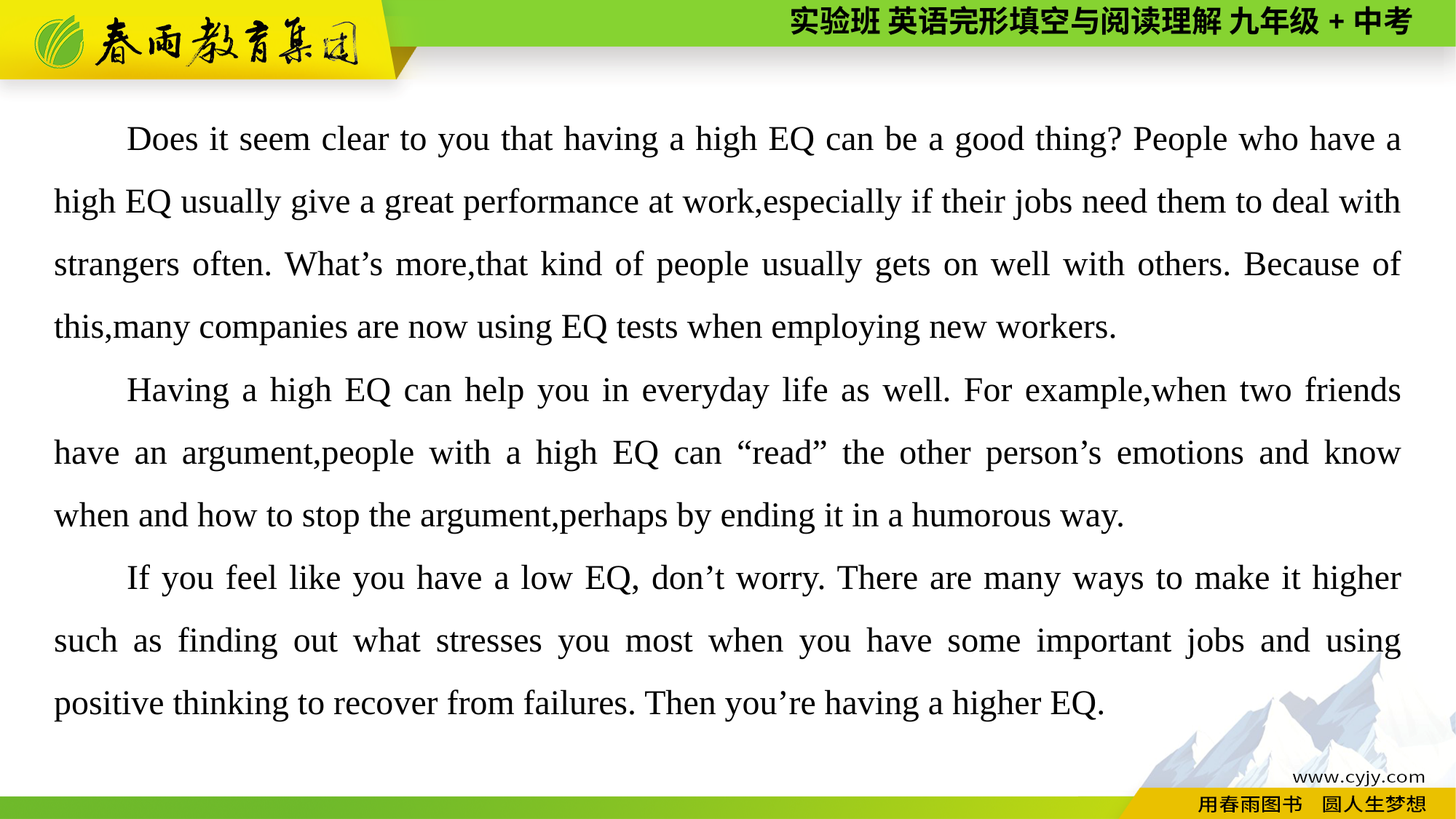

Does it seem clear to you that having a high EQ can be a good thing? People who have a high EQ usually give a great performance at work,especially if their jobs need them to deal with strangers often. What’s more,that kind of people usually gets on well with others. Because of this,many companies are now using EQ tests when employing new workers.
Having a high EQ can help you in everyday life as well. For example,when two friends have an argument,people with a high EQ can “read” the other person’s emotions and know when and how to stop the argument,perhaps by ending it in a humorous way.
If you feel like you have a low EQ, don’t worry. There are many ways to make it higher such as finding out what stresses you most when you have some important jobs and using positive thinking to recover from failures. Then you’re having a higher EQ.